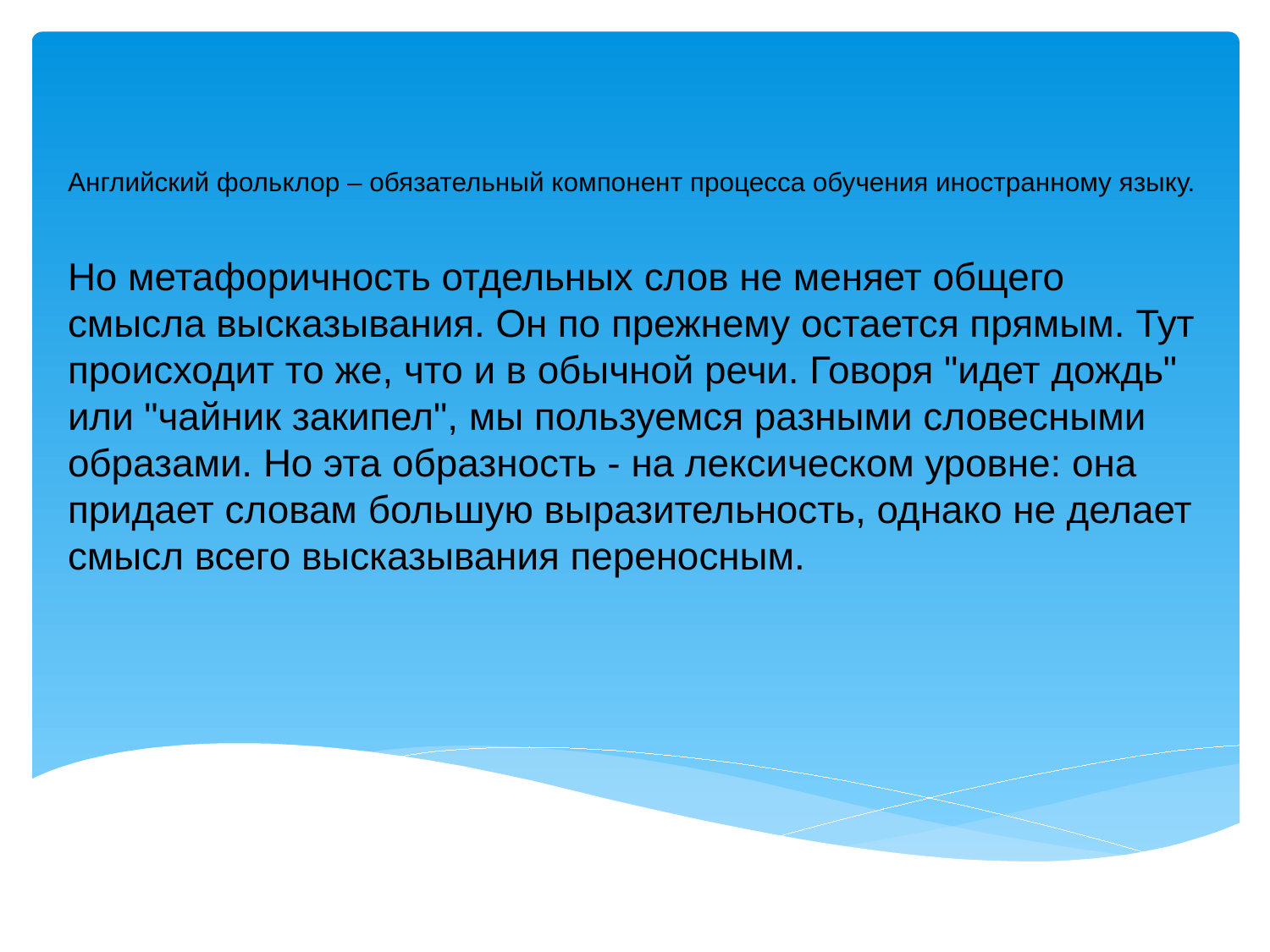

# Английский фольклор – обязательный компонент процесса обучения иностранному языку.
Но метафоричность отдельных слов не меняет общего смысла высказывания. Он по прежнему остается прямым. Тут происходит то же, что и в обычной речи. Говоря "идет дождь" или "чайник закипел", мы пользуемся разными словесными образами. Но эта образность - на лексическом уровне: она придает словам большую выразительность, однако не делает смысл всего высказывания переносным.